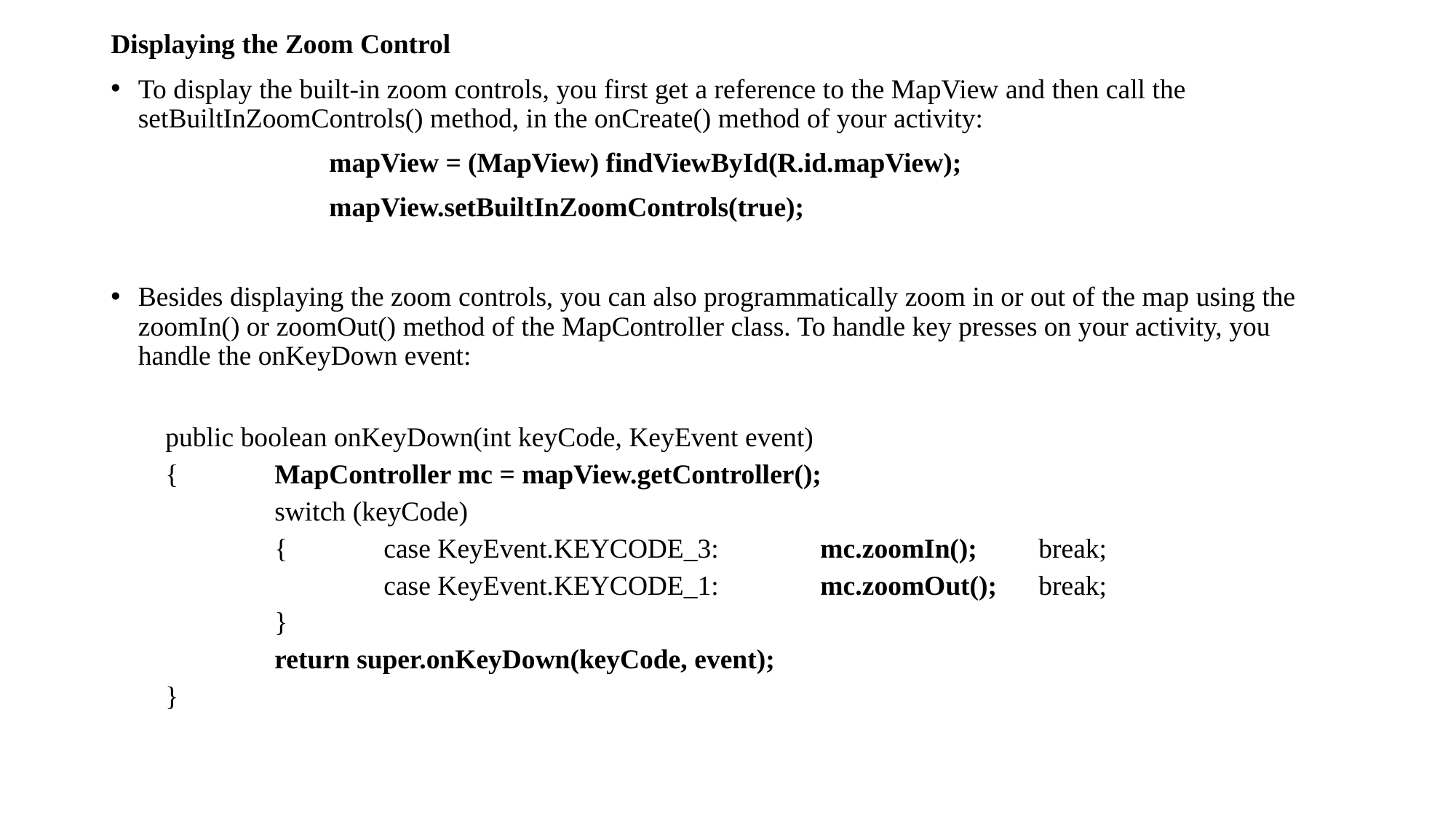

Displaying the Zoom Control
To display the built-in zoom controls, you first get a reference to the MapView and then call the setBuiltInZoomControls() method, in the onCreate() method of your activity:
		mapView = (MapView) findViewById(R.id.mapView);
		mapView.setBuiltInZoomControls(true);

Besides displaying the zoom controls, you can also programmatically zoom in or out of the map using the zoomIn() or zoomOut() method of the MapController class. To handle key presses on your activity, you handle the onKeyDown event:

public boolean onKeyDown(int keyCode, KeyEvent event)
{	MapController mc = mapView.getController();
	switch (keyCode)
	{	case KeyEvent.KEYCODE_3:	mc.zoomIn();	break;
		case KeyEvent.KEYCODE_1:	mc.zoomOut();	break;
	}
	return super.onKeyDown(keyCode, event);
}